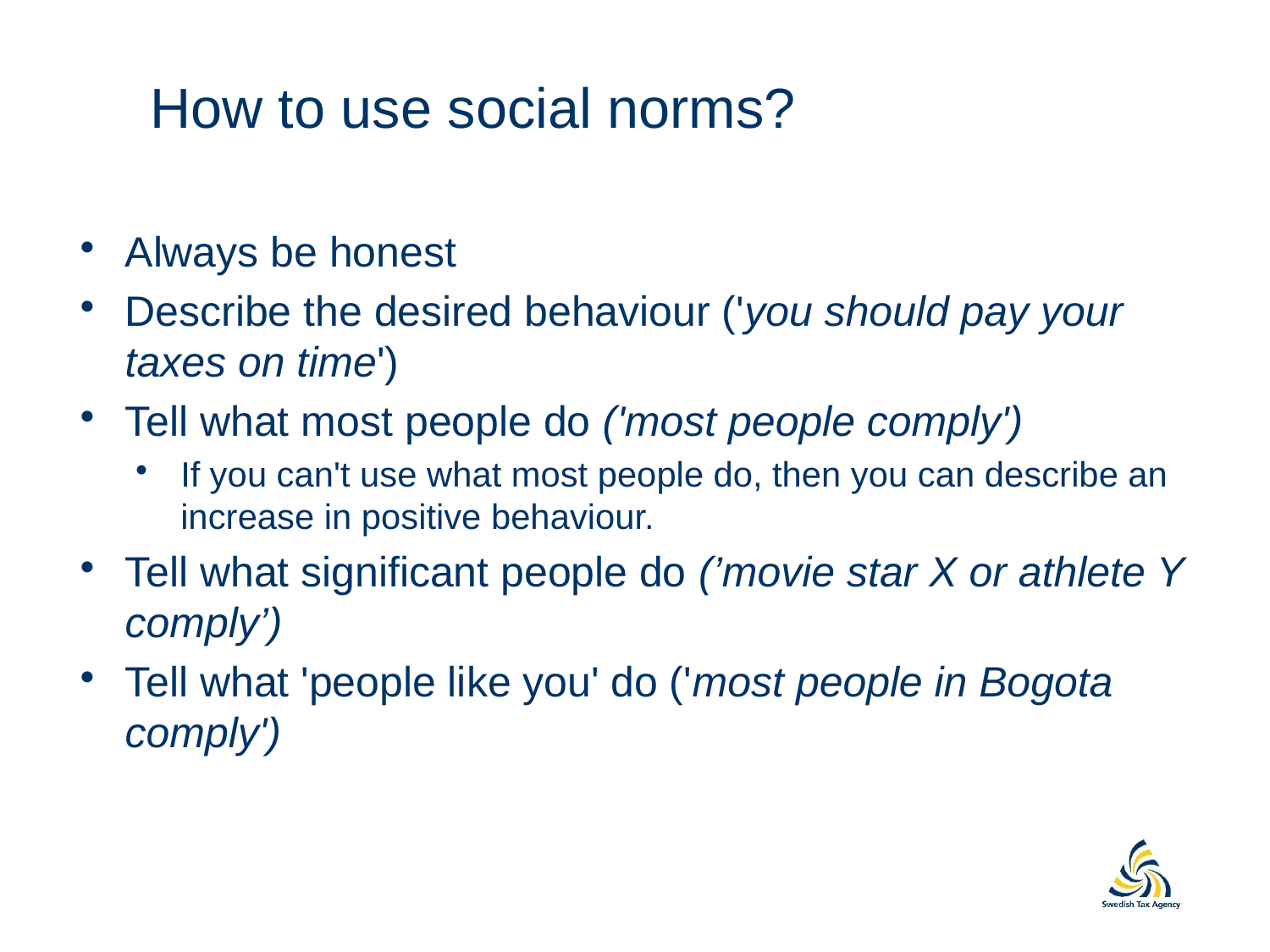

How to use social norms?
Always be honest
Describe the desired behaviour ('you should pay your taxes on time')
Tell what most people do ('most people comply')
If you can't use what most people do, then you can describe an increase in positive behaviour.
Tell what significant people do (’movie star X or athlete Y comply’)
Tell what 'people like you' do ('most people in Bogota comply')